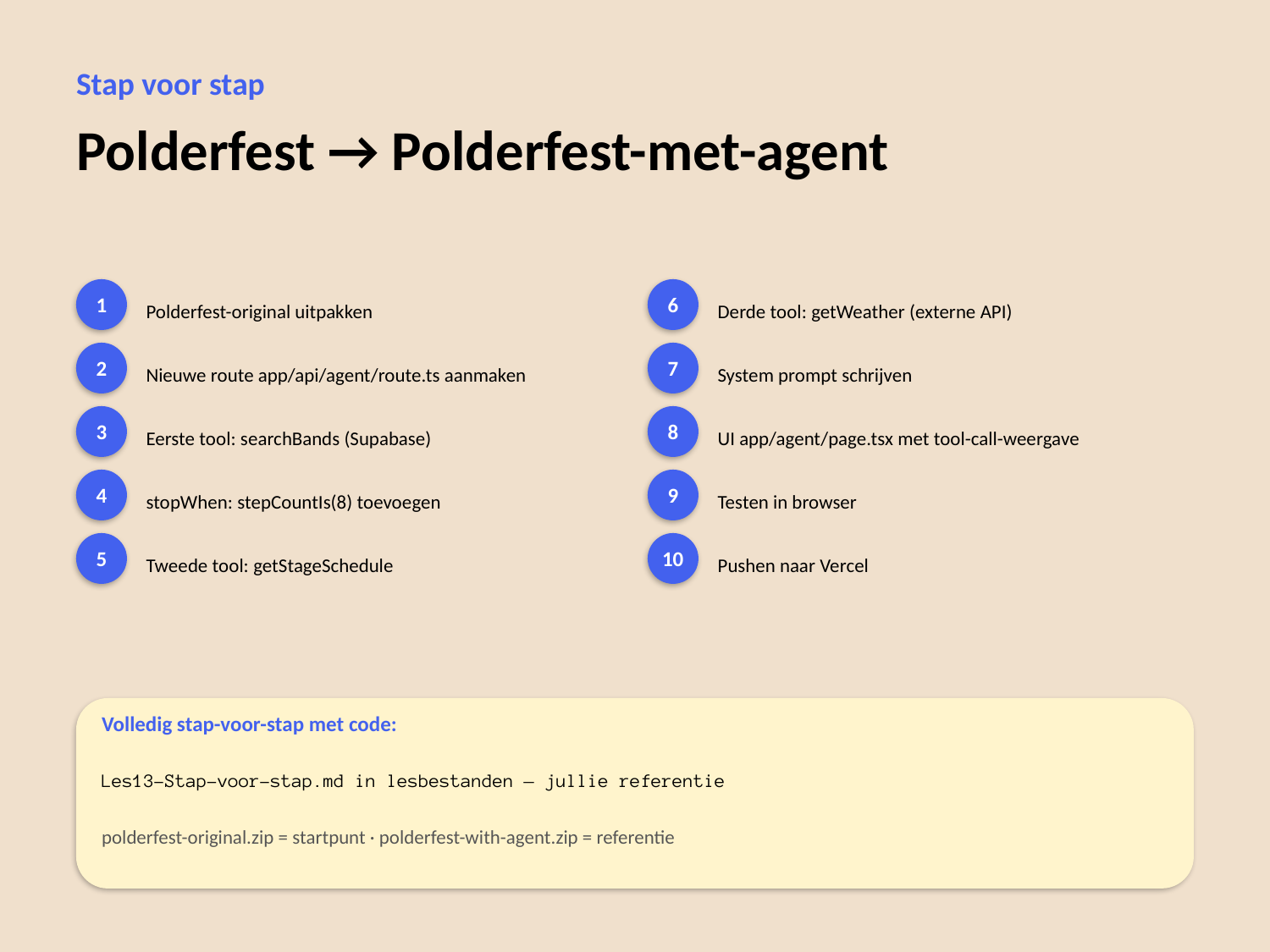

Stap voor stap
Polderfest → Polderfest-met-agent

1

6
Polderfest-original uitpakken
Derde tool: getWeather (externe API)

2

7
Nieuwe route app/api/agent/route.ts aanmaken
System prompt schrijven

3

8
Eerste tool: searchBands (Supabase)
UI app/agent/page.tsx met tool-call-weergave

4

9
stopWhen: stepCountIs(8) toevoegen
Testen in browser

5

10
Tweede tool: getStageSchedule
Pushen naar Vercel

Volledig stap-voor-stap met code:
Les13-Stap-voor-stap.md in lesbestanden — jullie referentie
polderfest-original.zip = startpunt · polderfest-with-agent.zip = referentie